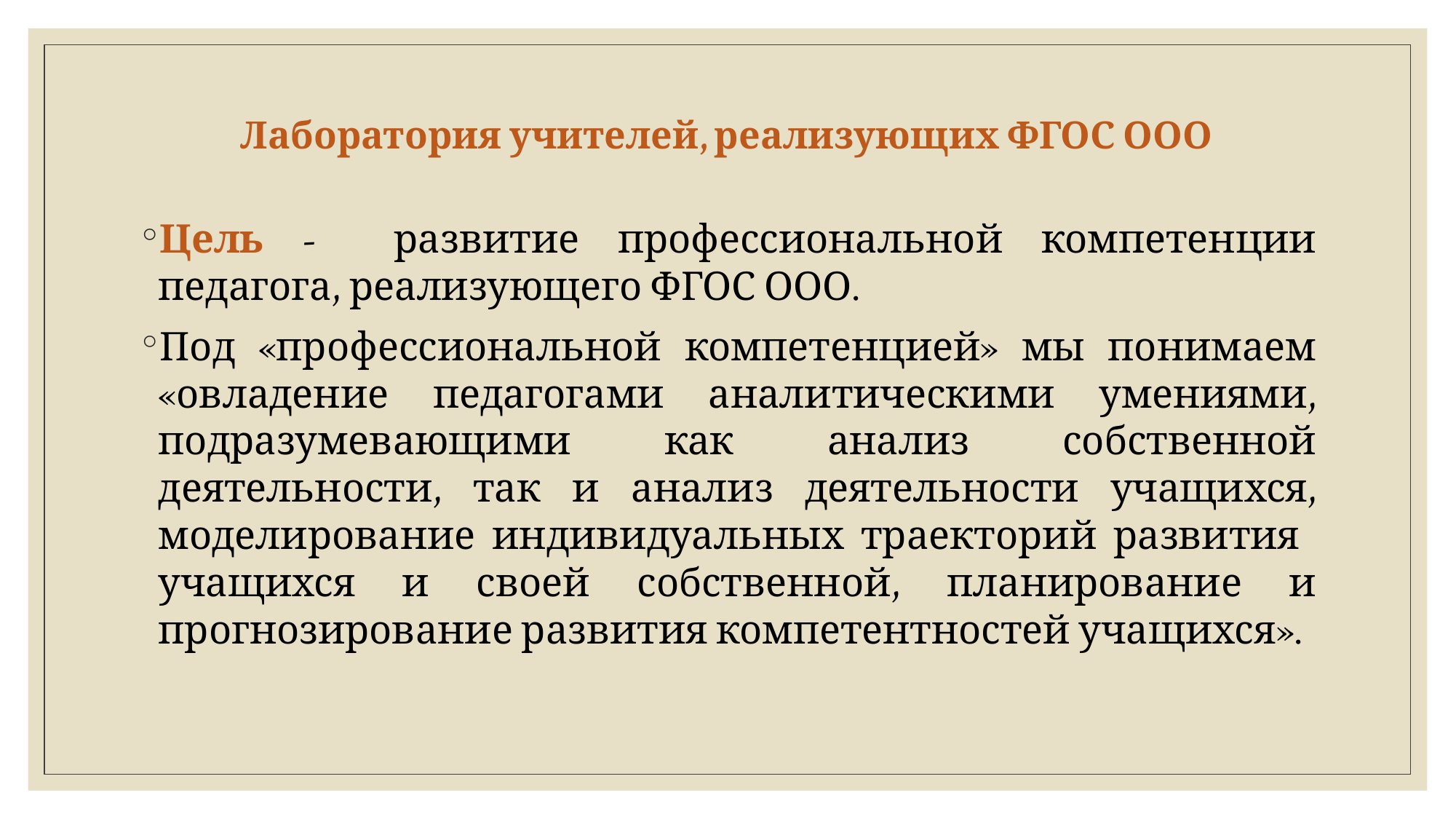

# Лаборатория учителей, реализующих ФГОС ООО
Цель -  развитие профессиональной компетенции педагога, реализующего ФГОС ООО.
Под «профессиональной компетенцией» мы понимаем «овладение педагогами аналитическими умениями, подразумевающими как анализ собственной деятельности, так и анализ деятельности учащихся, моделирование индивидуальных траекторий развития  учащихся и своей собственной, планирование и прогнозирование развития компетентностей учащихся».